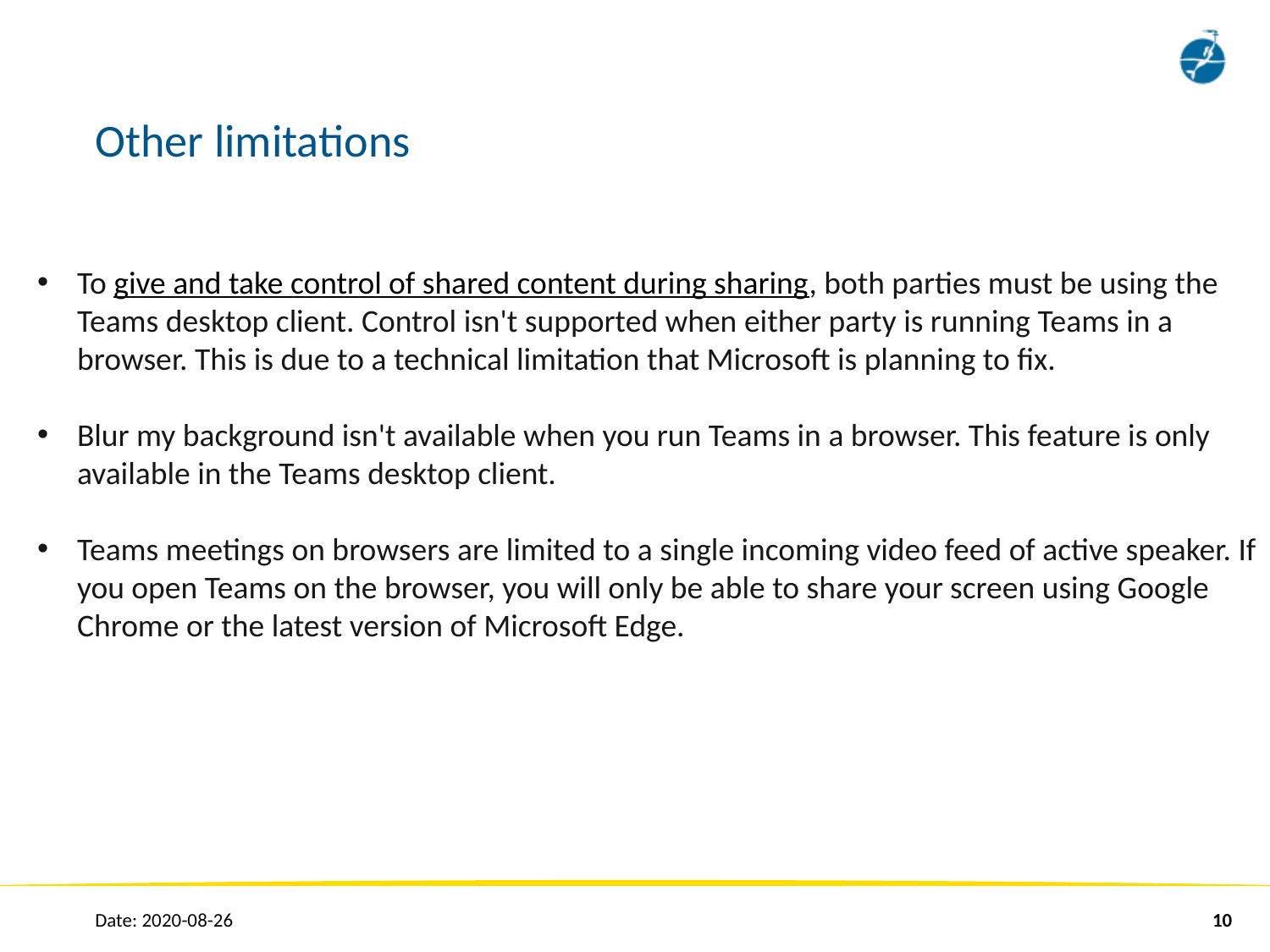

# Other limitations
To give and take control of shared content during sharing, both parties must be using the Teams desktop client. Control isn't supported when either party is running Teams in a browser. This is due to a technical limitation that Microsoft is planning to fix.

Blur my background isn't available when you run Teams in a browser. This feature is only available in the Teams desktop client.

Teams meetings on browsers are limited to a single incoming video feed of active speaker. If you open Teams on the browser, you will only be able to share your screen using Google Chrome or the latest version of Microsoft Edge.

Date: 2020-08-26
10